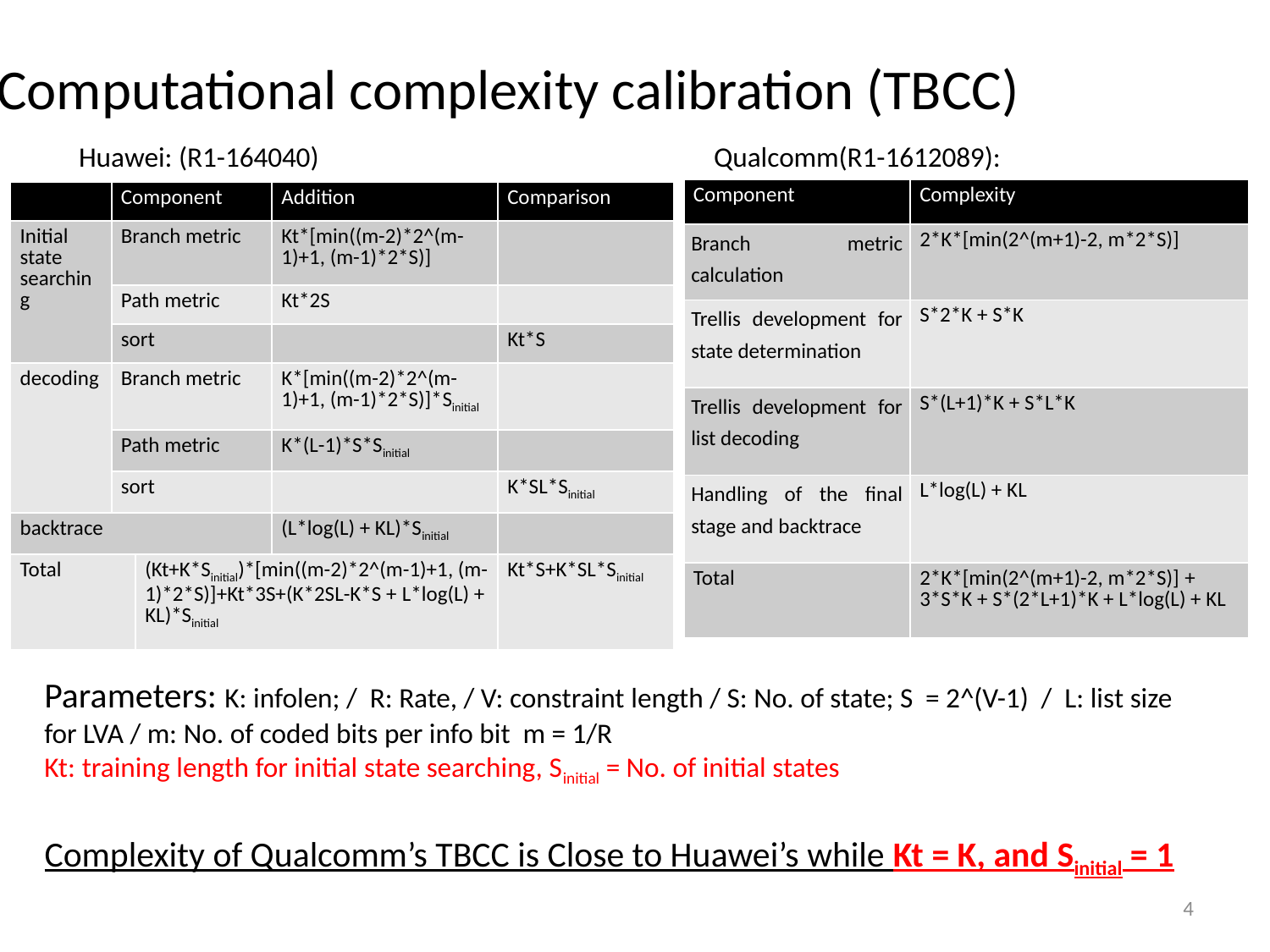

# Computational complexity calibration (TBCC)
Huawei: (R1-164040)
Qualcomm(R1-1612089):
| Component | Complexity |
| --- | --- |
| Branch metric calculation | 2\*K\*[min(2^(m+1)-2, m\*2\*S)] |
| Trellis development for state determination | S\*2\*K + S\*K |
| Trellis development for list decoding | S\*(L+1)\*K + S\*L\*K |
| Handling of the final stage and backtrace | L\*log(L) + KL |
| Total | 2\*K\*[min(2^(m+1)-2, m\*2\*S)] + 3\*S\*K + S\*(2\*L+1)\*K + L\*log(L) + KL |
|  | Component |  | Addition | Comparison |
| --- | --- | --- | --- | --- |
| Initial state searching | Branch metric |  | Kt\*[min((m-2)\*2^(m-1)+1, (m-1)\*2\*S)] |  |
|  | Path metric |  | Kt\*2S |  |
|  | sort |  |  | Kt\*S |
| decoding | Branch metric |  | K\*[min((m-2)\*2^(m-1)+1, (m-1)\*2\*S)]\*Sinitial |  |
|  | Path metric |  | K\*(L-1)\*S\*Sinitial |  |
|  | sort |  |  | K\*SL\*Sinitial |
| backtrace |  |  | (L\*log(L) + KL)\*Sinitial |  |
| Total |  | (Kt+K\*Sinitial)\*[min((m-2)\*2^(m-1)+1, (m-1)\*2\*S)]+Kt\*3S+(K\*2SL-K\*S + L\*log(L) + KL)\*Sinitial |  | Kt\*S+K\*SL\*Sinitial |
Parameters: K: infolen; /  R: Rate, / V: constraint length / S: No. of state; S  = 2^(V-1)  /  L: list size for LVA / m: No. of coded bits per info bit  m = 1/R
Kt: training length for initial state searching, Sinitial = No. of initial states
Complexity of Qualcomm’s TBCC is Close to Huawei’s while Kt = K, and Sinitial = 1
4